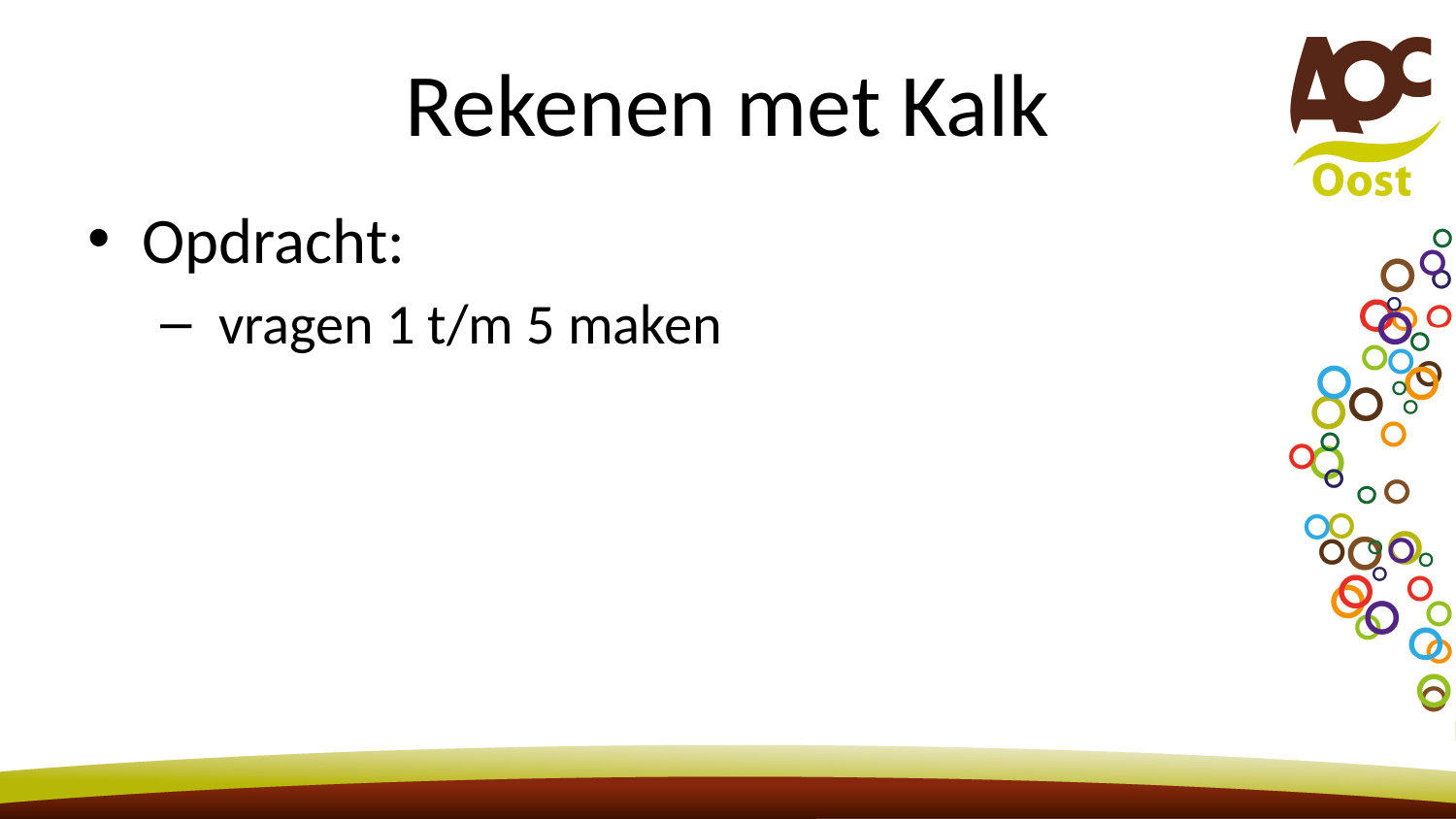

# Rekenen met Kalk
Opdracht:
 vragen 1 t/m 5 maken